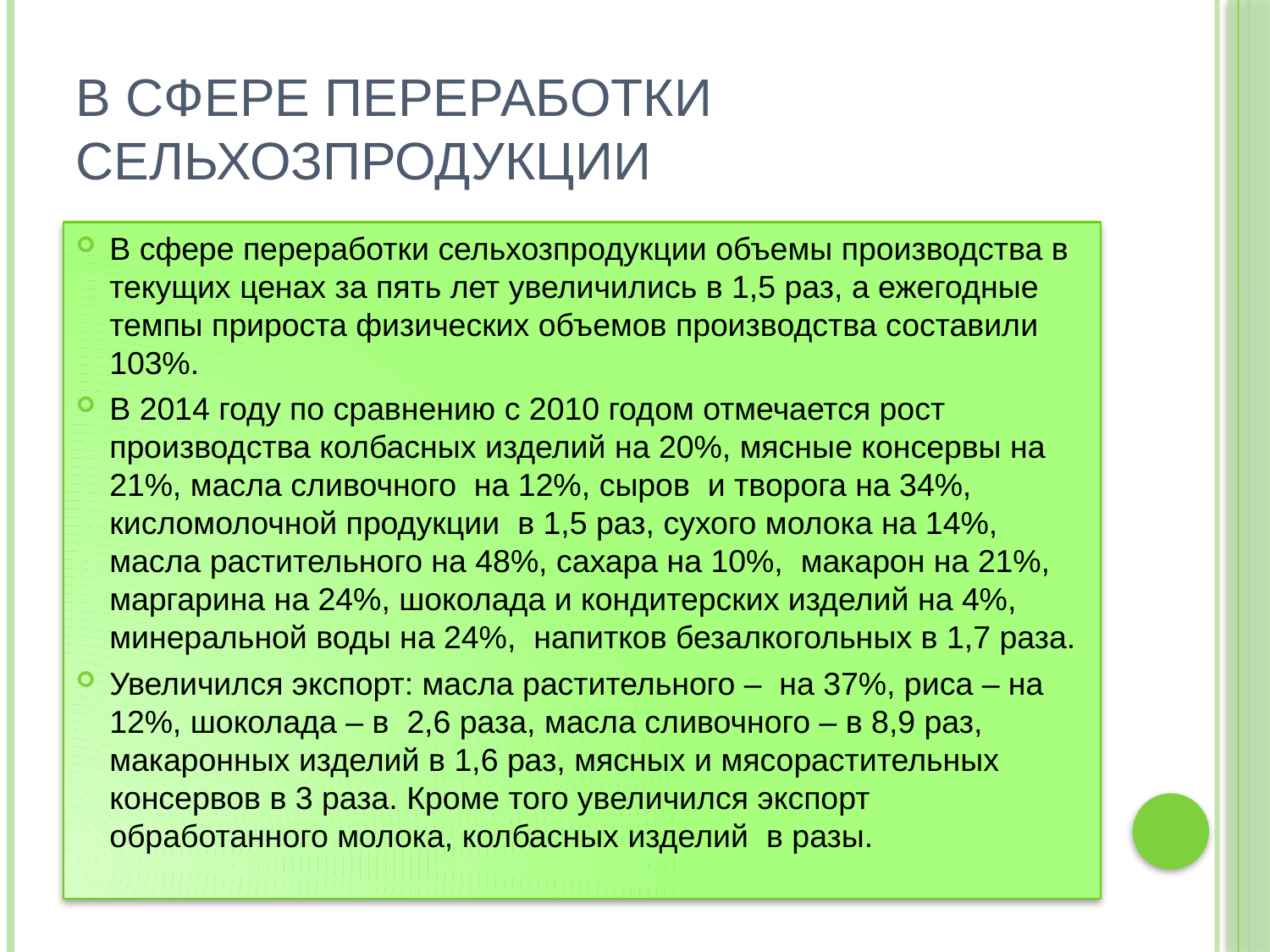

# В сфере переработки сельхозпродукции
В сфере переработки сельхозпродукции объемы производства в текущих ценах за пять лет увеличились в 1,5 раз, а ежегодные темпы прироста физических объемов производства составили 103%.
В 2014 году по сравнению с 2010 годом отмечается рост производства колбасных изделий на 20%, мясные консервы на 21%, масла сливочного  на 12%, сыров  и творога на 34%, кисломолочной продукции  в 1,5 раз, сухого молока на 14%, масла растительного на 48%, сахара на 10%,  макарон на 21%, маргарина на 24%, шоколада и кондитерских изделий на 4%,  минеральной воды на 24%,  напитков безалкогольных в 1,7 раза.
Увеличился экспорт: масла растительного –  на 37%, риса – на 12%, шоколада – в  2,6 раза, масла сливочного – в 8,9 раз, макаронных изделий в 1,6 раз, мясных и мясорастительных консервов в 3 раза. Кроме того увеличился экспорт обработанного молока, колбасных изделий  в разы.